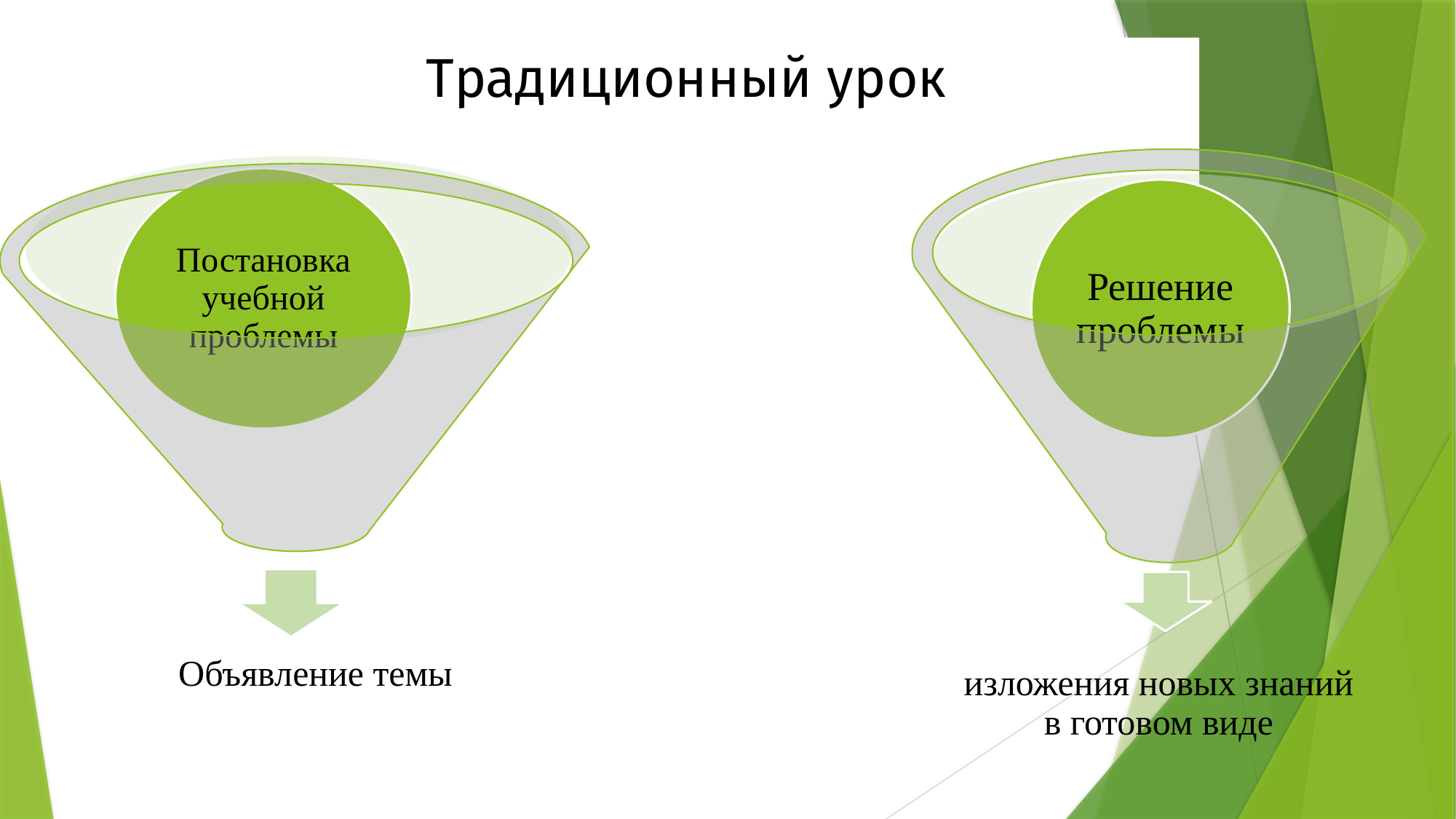

# Традиционный урок
изложения новых знаний в готовом виде
Решение проблемы
Объявление темы
Постановка учебной проблемы